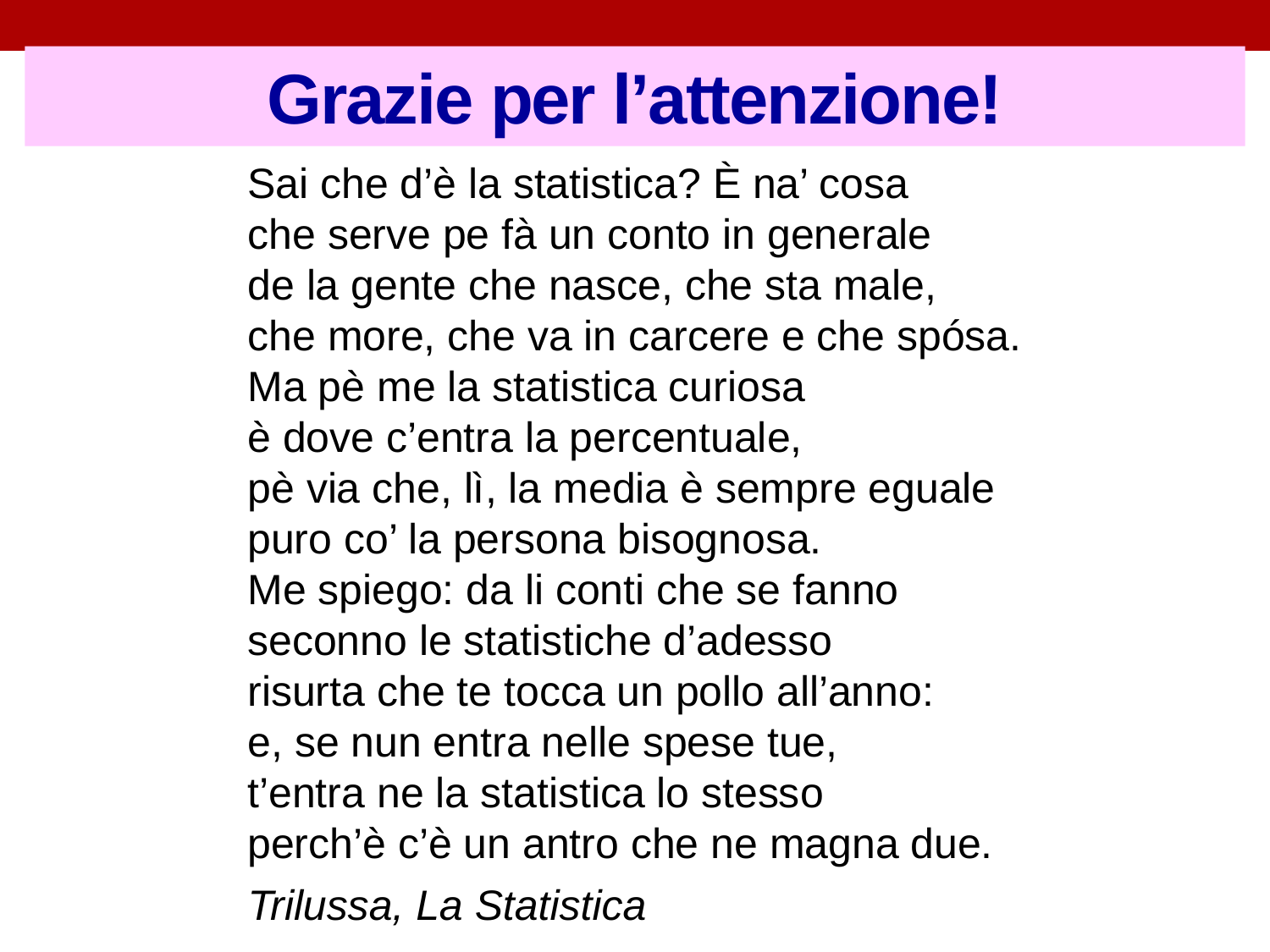

# Grazie per l’attenzione!
Sai che d’è la statistica? È na’ cosa
che serve pe fà un conto in generale
de la gente che nasce, che sta male,
che more, che va in carcere e che spósa.
Ma pè me la statistica curiosa
è dove c’entra la percentuale,
pè via che, lì, la media è sempre eguale
puro co’ la persona bisognosa.
Me spiego: da li conti che se fanno
seconno le statistiche d’adesso
risurta che te tocca un pollo all’anno:
e, se nun entra nelle spese tue,
t’entra ne la statistica lo stesso
perch’è c’è un antro che ne magna due.
Trilussa, La Statistica